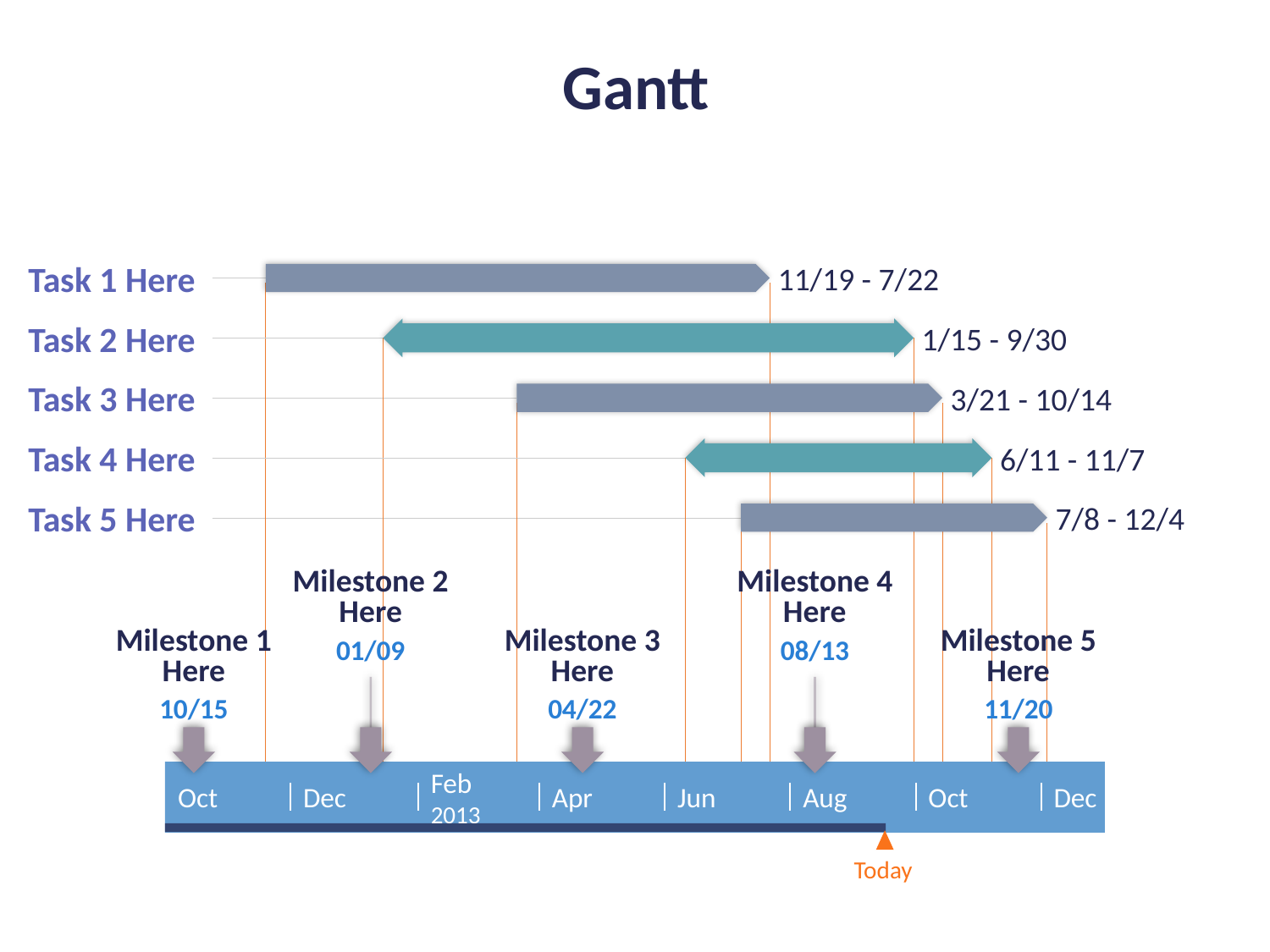

Gantt
Task 1 Here
11/19 - 7/22

Task 2 Here

1/15 - 9/30
Task 3 Here
3/21 - 10/14

Task 4 Here

6/11 - 11/7
Task 5 Here
7/8 - 12/4

Milestone 2 Here
Milestone 4 Here
Milestone 3 Here
Milestone 1 Here
Milestone 5 Here
01/09
08/13
10/15
04/22
11/20

Oct
Dec
Feb
2013
Apr
Jun
Aug
Oct
Dec

Today